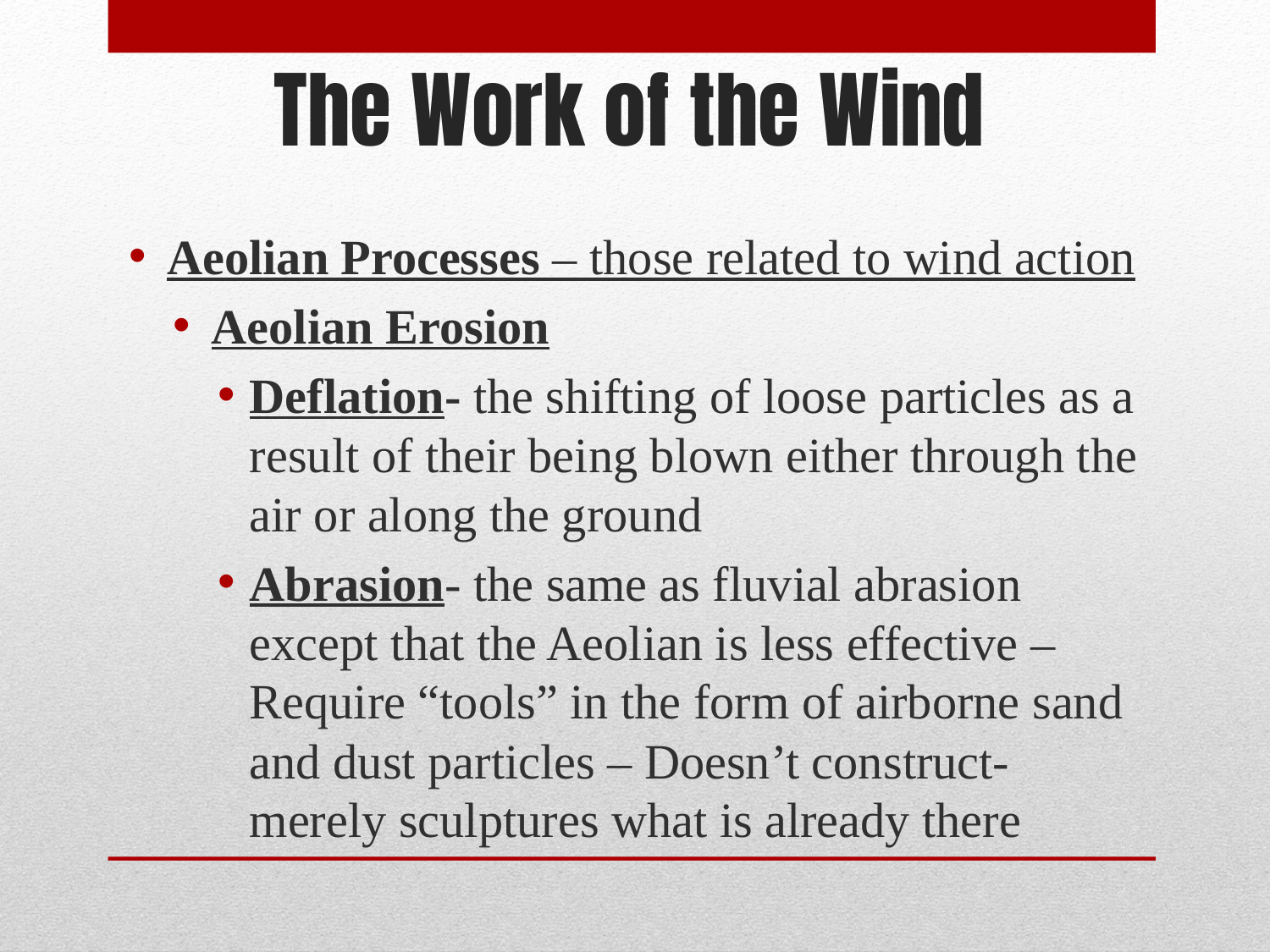

The Work of the Wind
Aeolian Processes – those related to wind action
Aeolian Erosion
Deflation- the shifting of loose particles as a result of their being blown either through the air or along the ground
Abrasion- the same as fluvial abrasion except that the Aeolian is less effective – Require “tools” in the form of airborne sand and dust particles – Doesn’t construct- merely sculptures what is already there